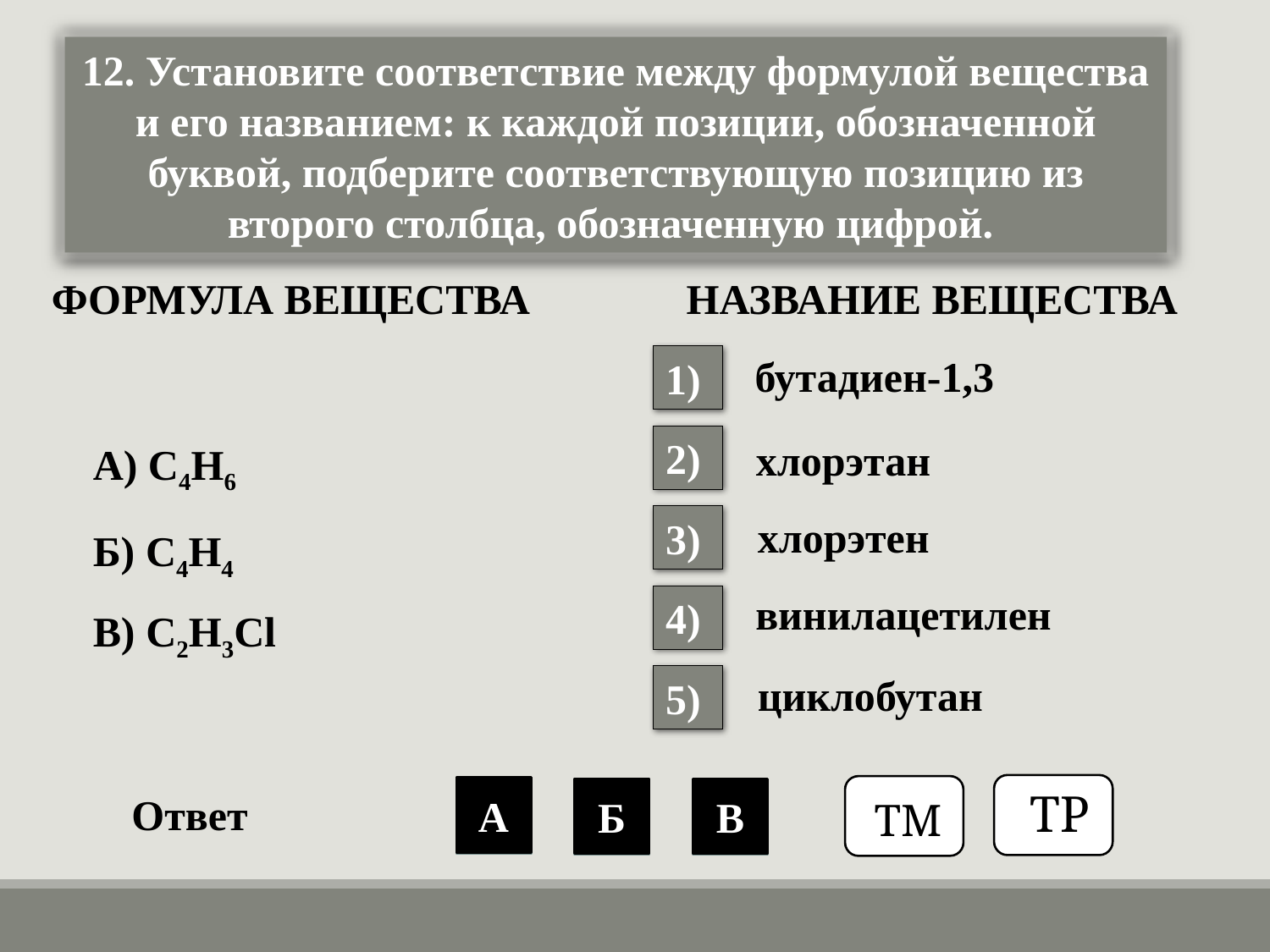

12. Установите соответствие между формулой вещества и его названием: к каждой позиции, обозначенной буквой, подберите соответствующую позицию из второго столбца, обозначенную цифрой.
ФОРМУЛА ВЕЩЕСТВА	            НАЗВАНИЕ ВЕЩЕСТВА
бутадиен-1,3
1)
2)
хлорэтан
А) C4H6

Б) C4H4
В) C2H3Cl
хлорэтен
3)
винилацетилен
4)
циклобутан
5)
ТР
ТМ
А
Б
1
В
4
3
   Ответ